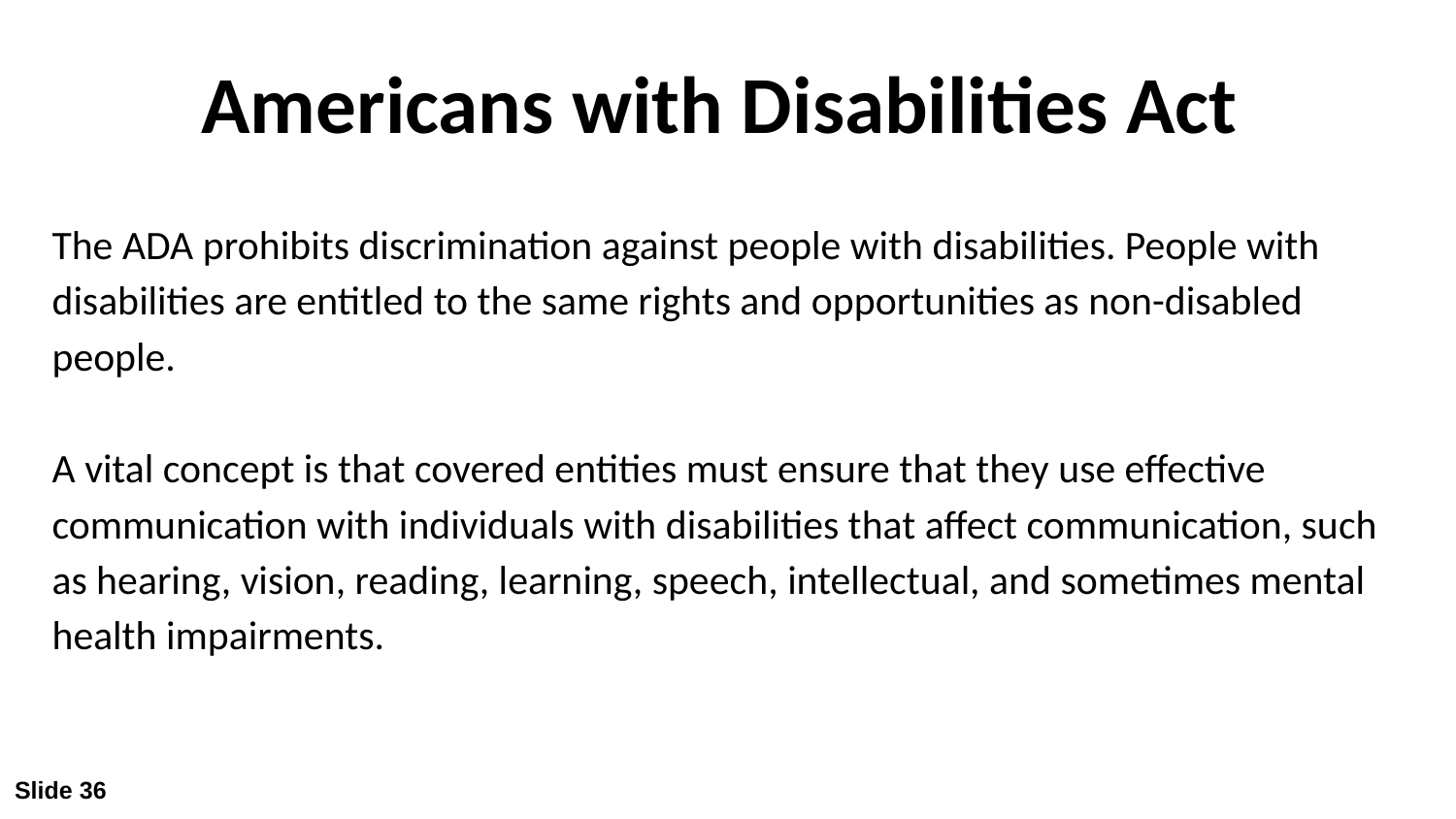

# Americans with Disabilities Act
The ADA prohibits discrimination against people with disabilities. People with disabilities are entitled to the same rights and opportunities as non-disabled people.

A vital concept is that covered entities must ensure that they use effective communication with individuals with disabilities that affect communication, such as hearing, vision, reading, learning, speech, intellectual, and sometimes mental health impairments.
Slide 36